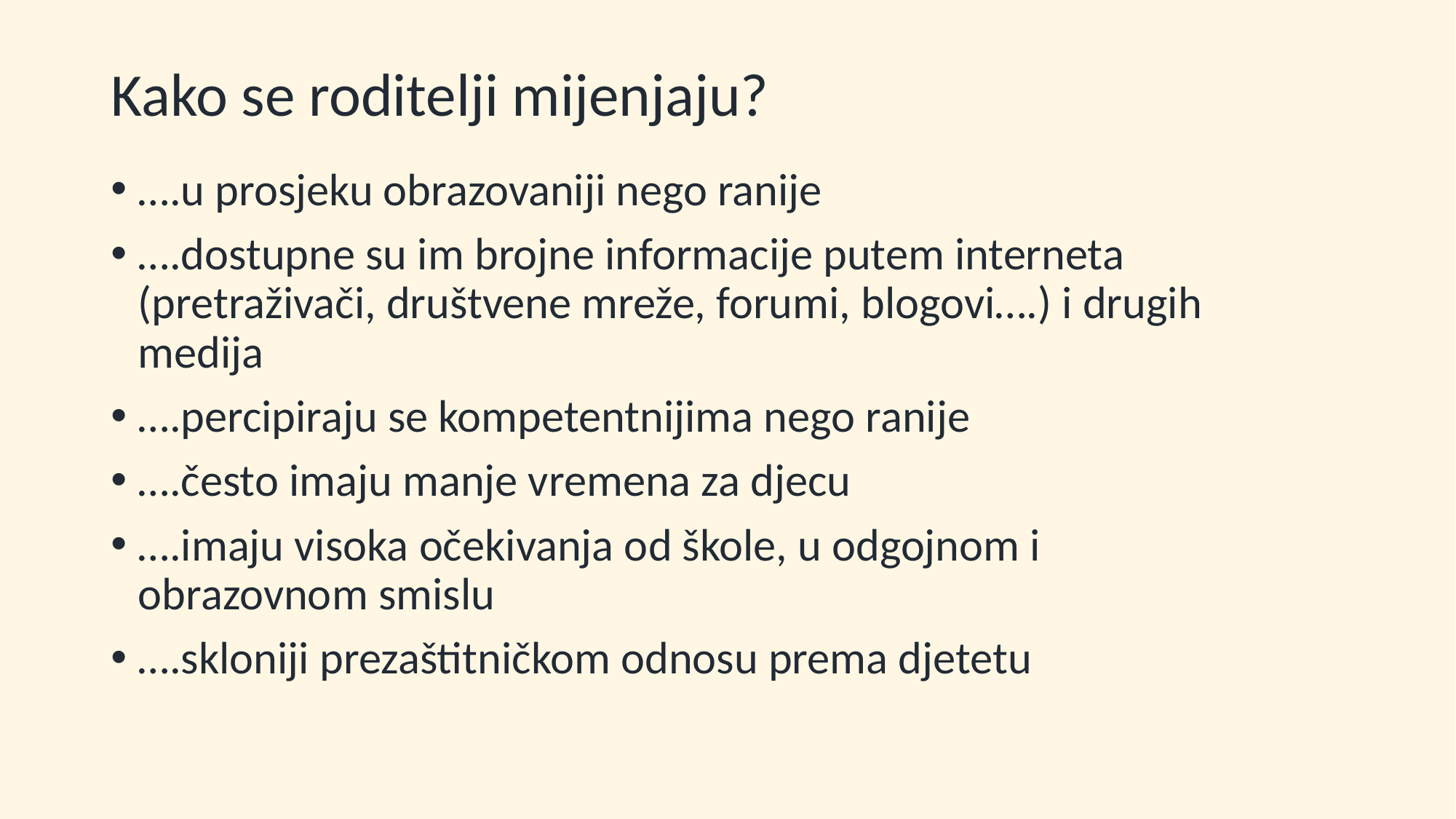

# Kako se roditelji mijenjaju?
….u prosjeku obrazovaniji nego ranije
….dostupne su im brojne informacije putem interneta (pretraživači, društvene mreže, forumi, blogovi….) i drugih medija
….percipiraju se kompetentnijima nego ranije
….često imaju manje vremena za djecu
….imaju visoka očekivanja od škole, u odgojnom i obrazovnom smislu
….skloniji prezaštitničkom odnosu prema djetetu